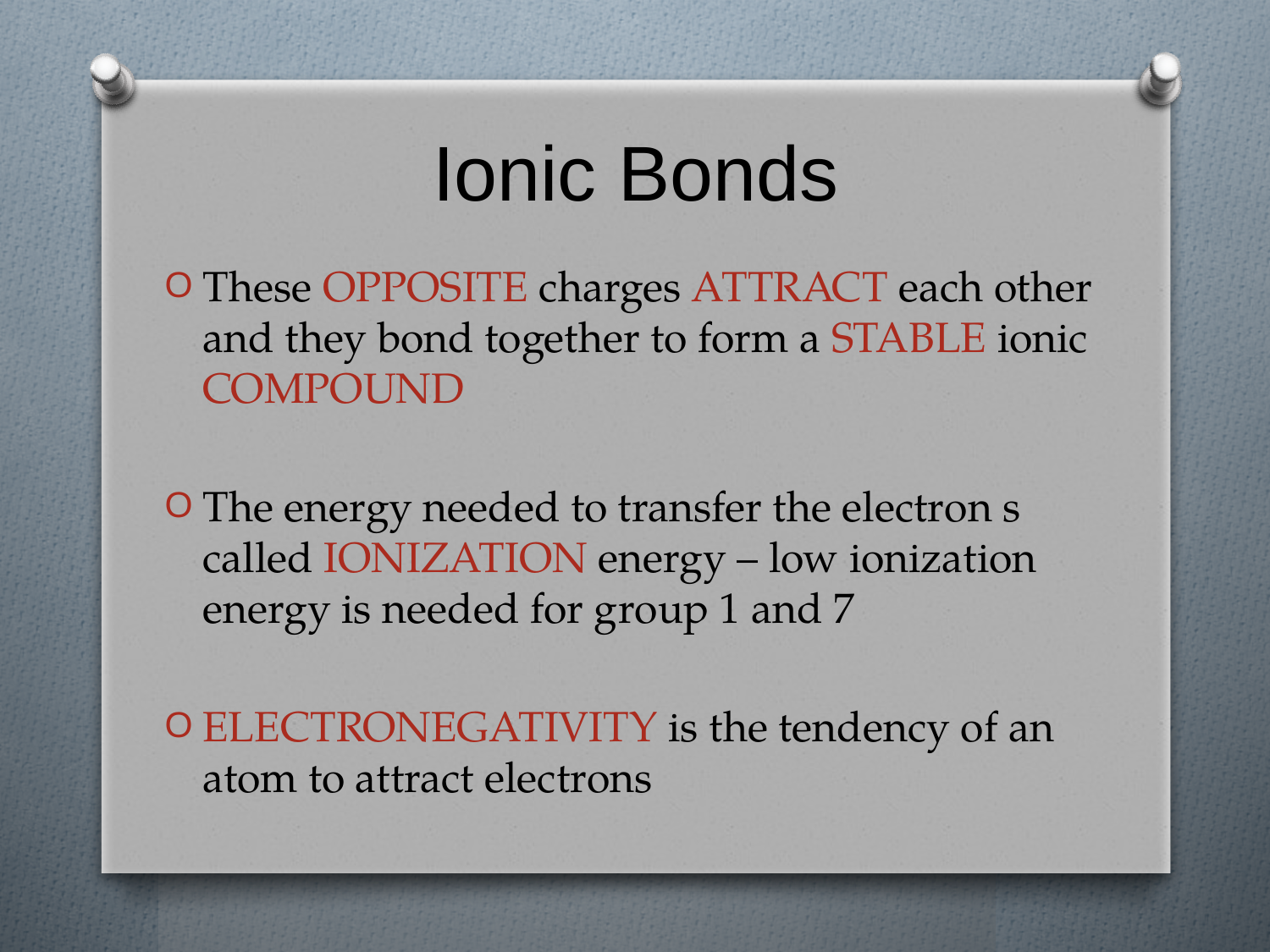

# Ionic Bonds
These OPPOSITE charges ATTRACT each other and they bond together to form a STABLE ionic COMPOUND

The energy needed to transfer the electron s called IONIZATION energy – low ionization energy is needed for group 1 and 7

ELECTRONEGATIVITY is the tendency of an atom to attract electrons